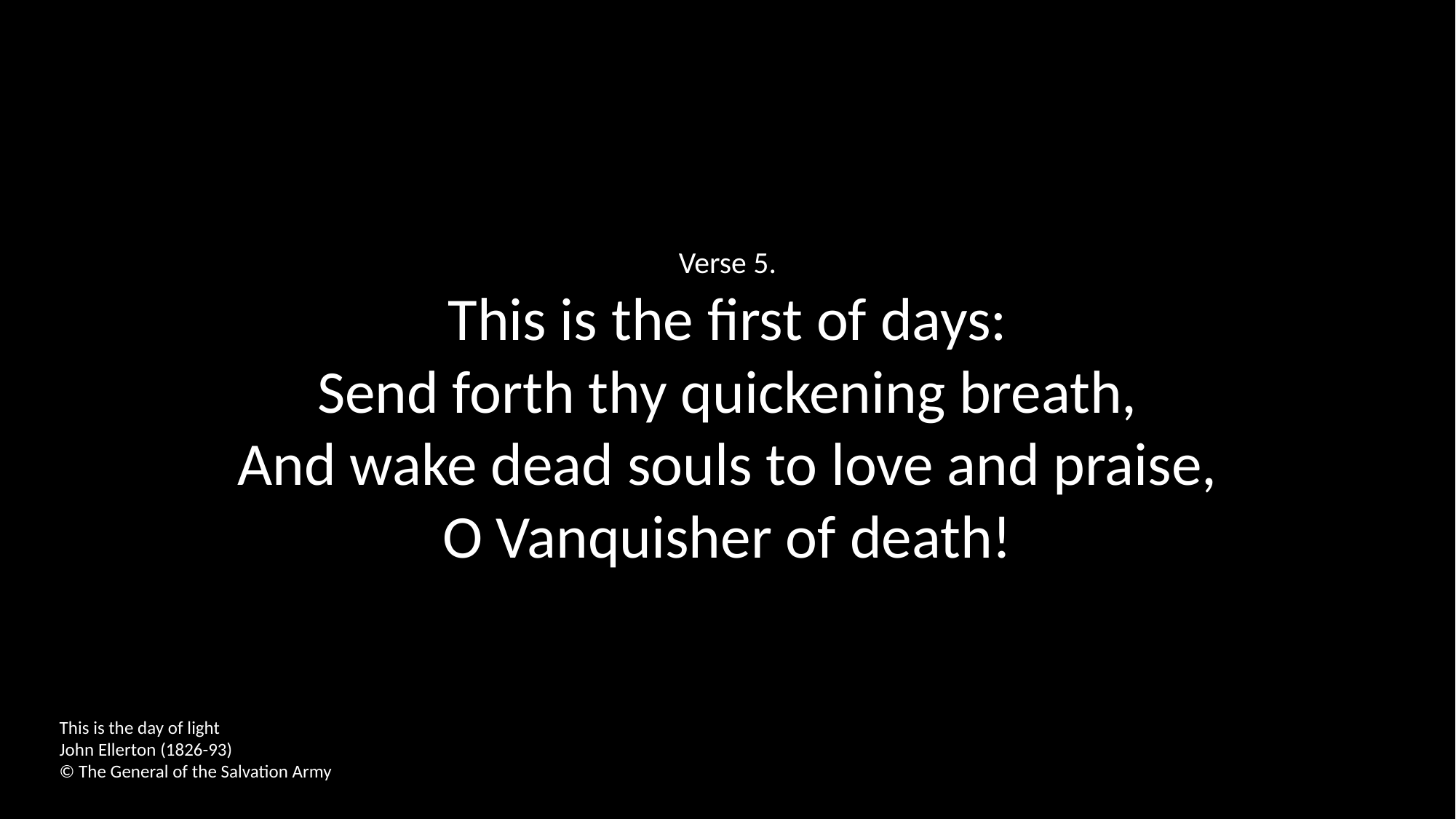

Verse 5.
This is the first of days:
Send forth thy quickening breath,
And wake dead souls to love and praise,
O Vanquisher of death!
This is the day of light
John Ellerton (1826-93)
© The General of the Salvation Army